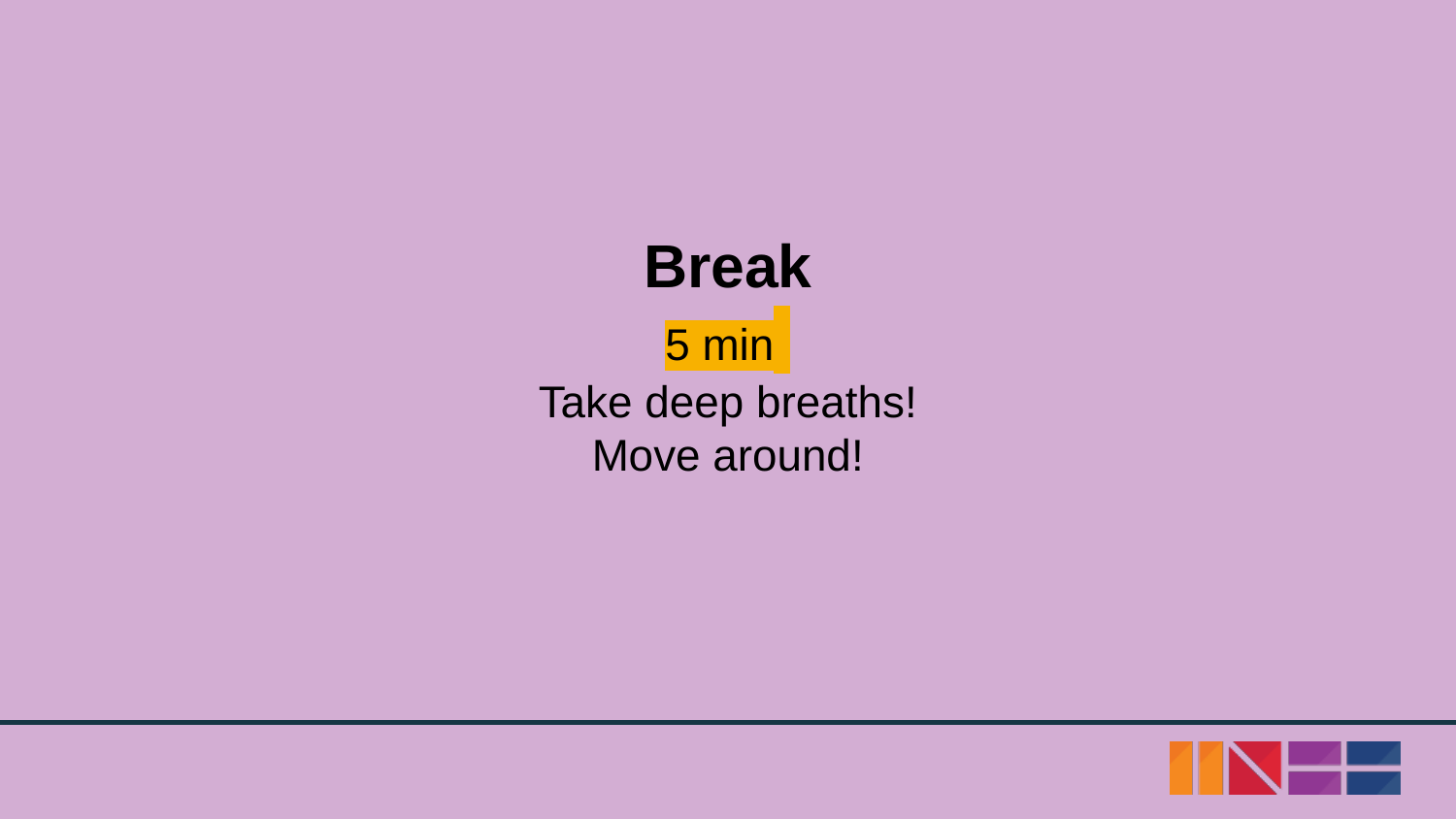

Break
5 min
Take deep breaths!
Move around!